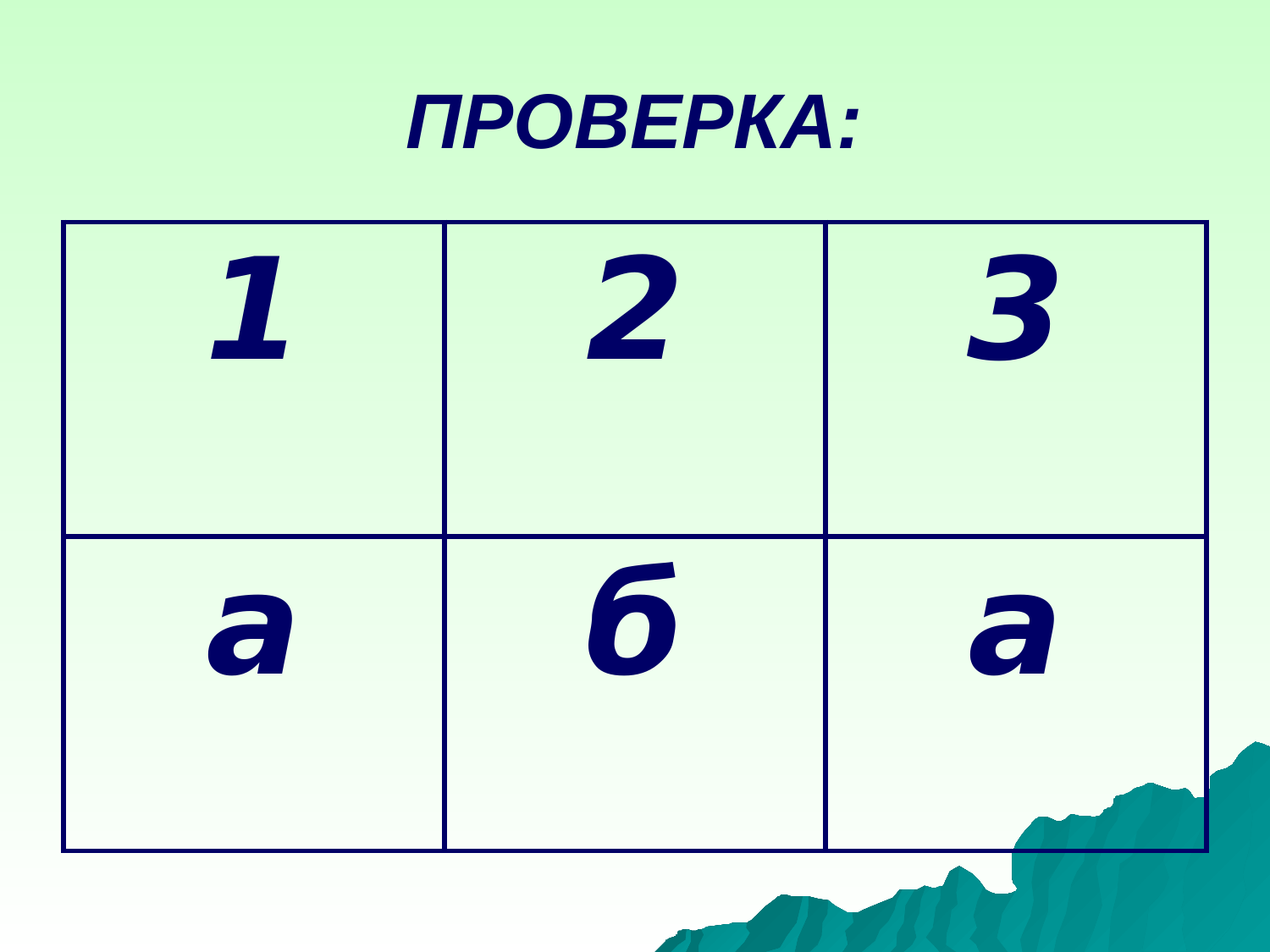

# ПРОВЕРКА:
| 1 | 2 | 3 |
| --- | --- | --- |
| а | б | а |